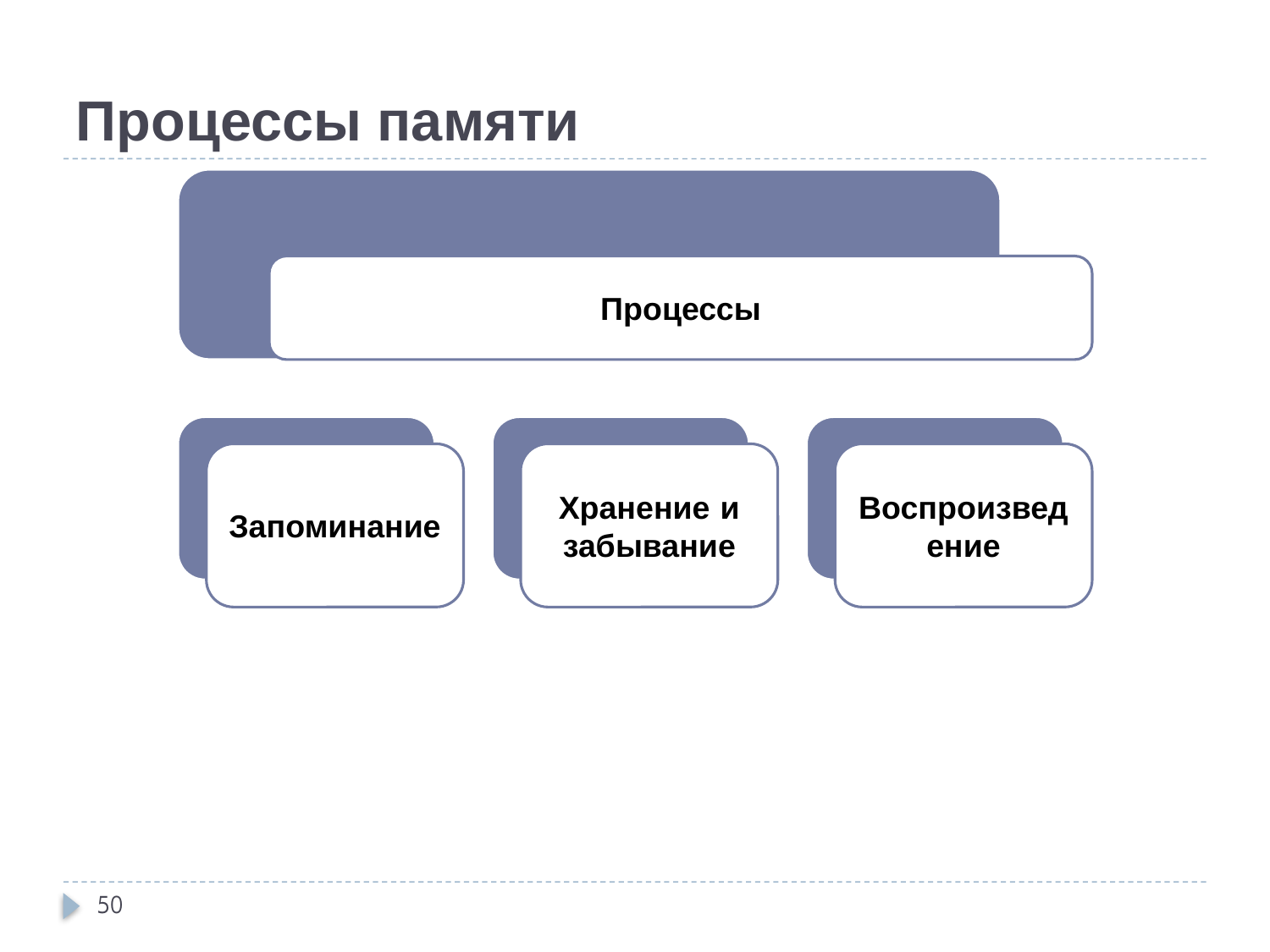

# Процессы памяти
Процессы
Запоминание
Хранение и забывание
Воспроизведение
50